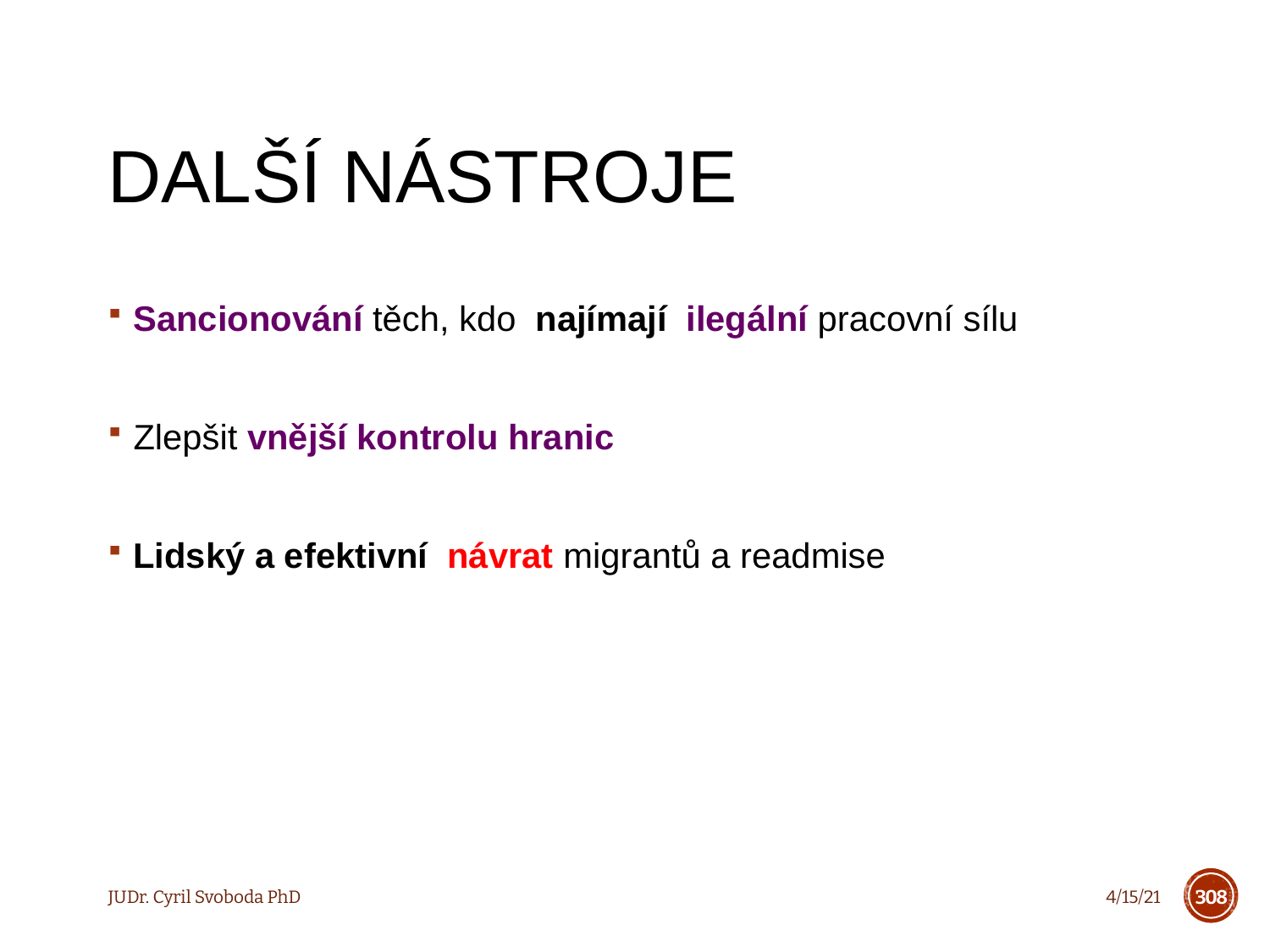

# Další nástroje
Sancionování těch, kdo  najímají  ilegální pracovní sílu

Zlepšit vnější kontrolu hranic

Lidský a efektivní  návrat migrantů a readmise
JUDr. Cyril Svoboda PhD
4/15/21
308